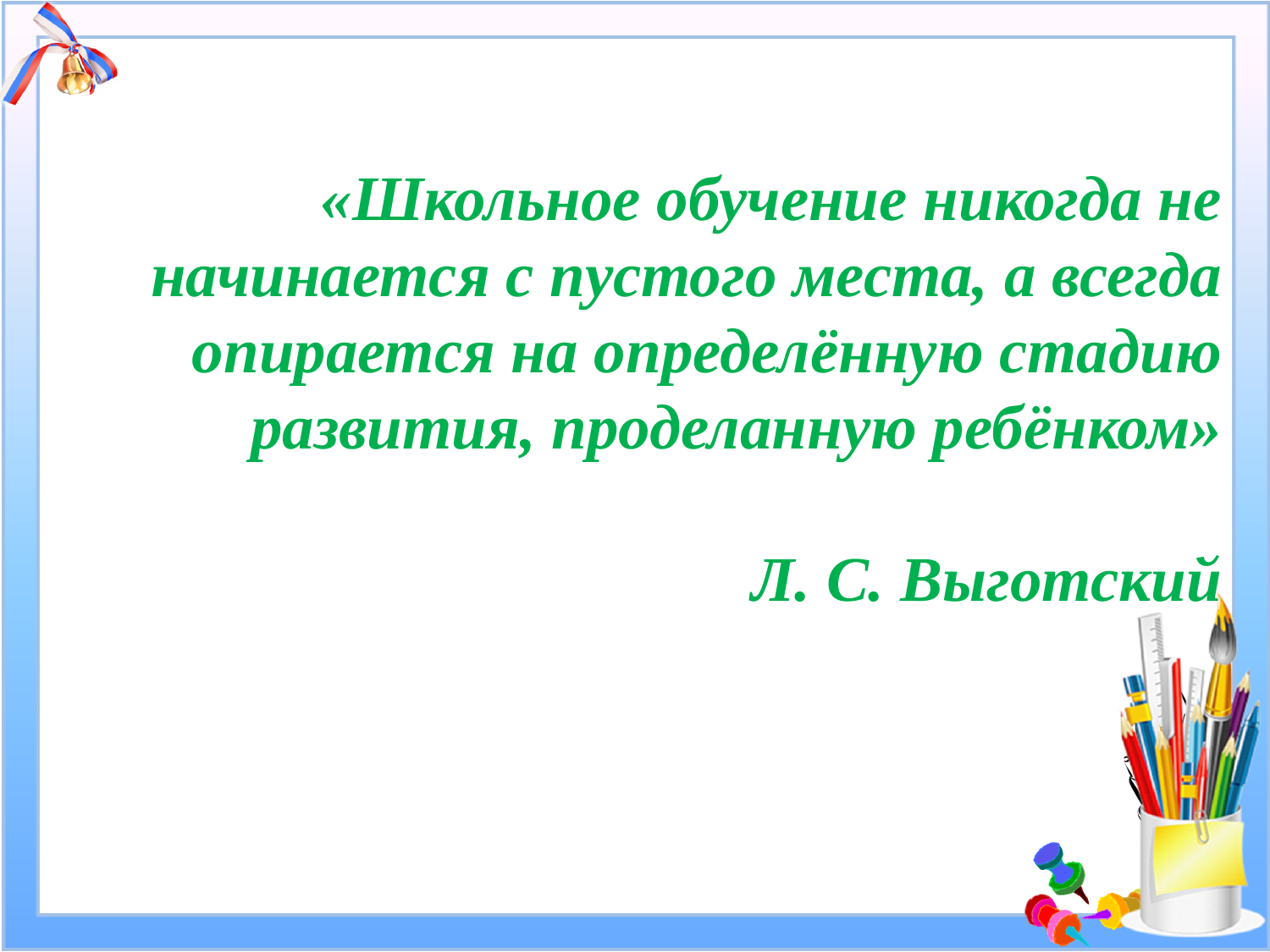

# «Школьное обучение никогда не начинается с пустого места, а всегда опирается на определённую стадию развития, проделанную ребёнком» Л. С. Выготский